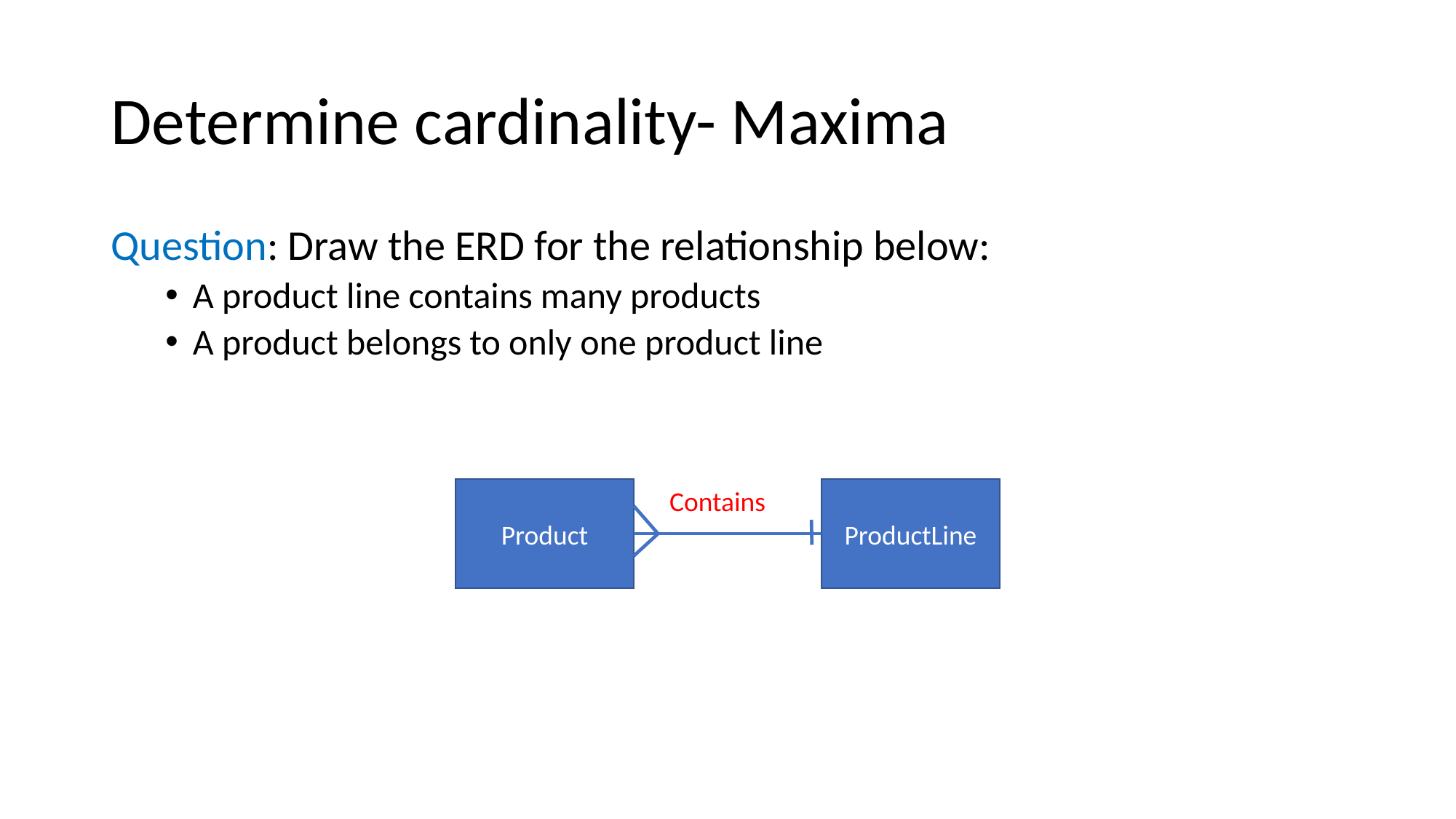

# Determine cardinality- Maxima
Question: Draw the ERD for the relationship below:
A product line contains many products
A product belongs to only one product line

Product
Contains
ProductLine